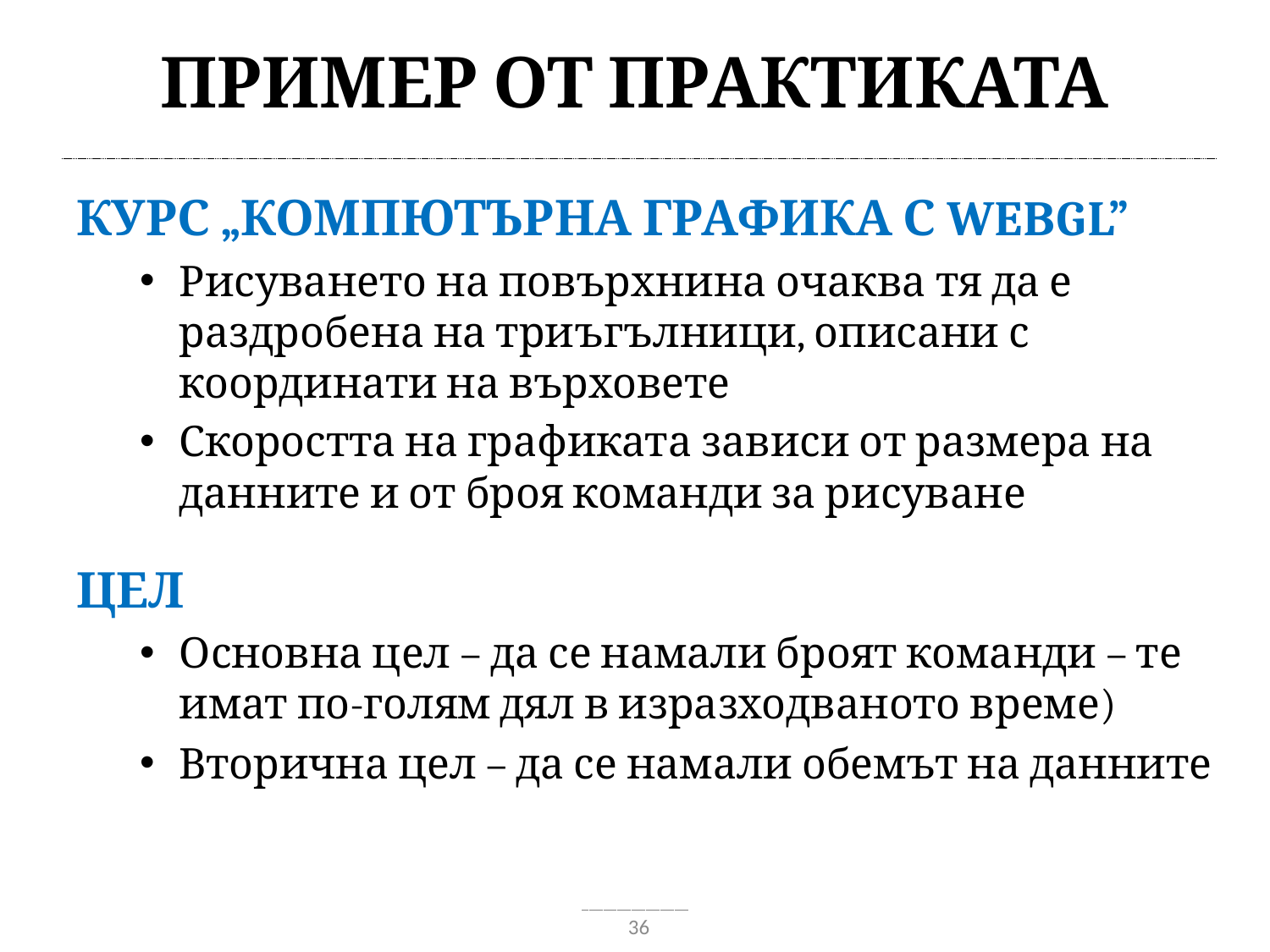

# Пример от практиката
Курс „Компютърна графика с WebGL”
Рисуването на повърхнина очаква тя да е раздробена на триъгълници, описани с координати на върховете
Скоростта на графиката зависи от размера на данните и от броя команди за рисуване
Цел
Основна цел – да се намали броят команди – те имат по-голям дял в изразходваното време)
Вторична цел – да се намали обемът на данните
36